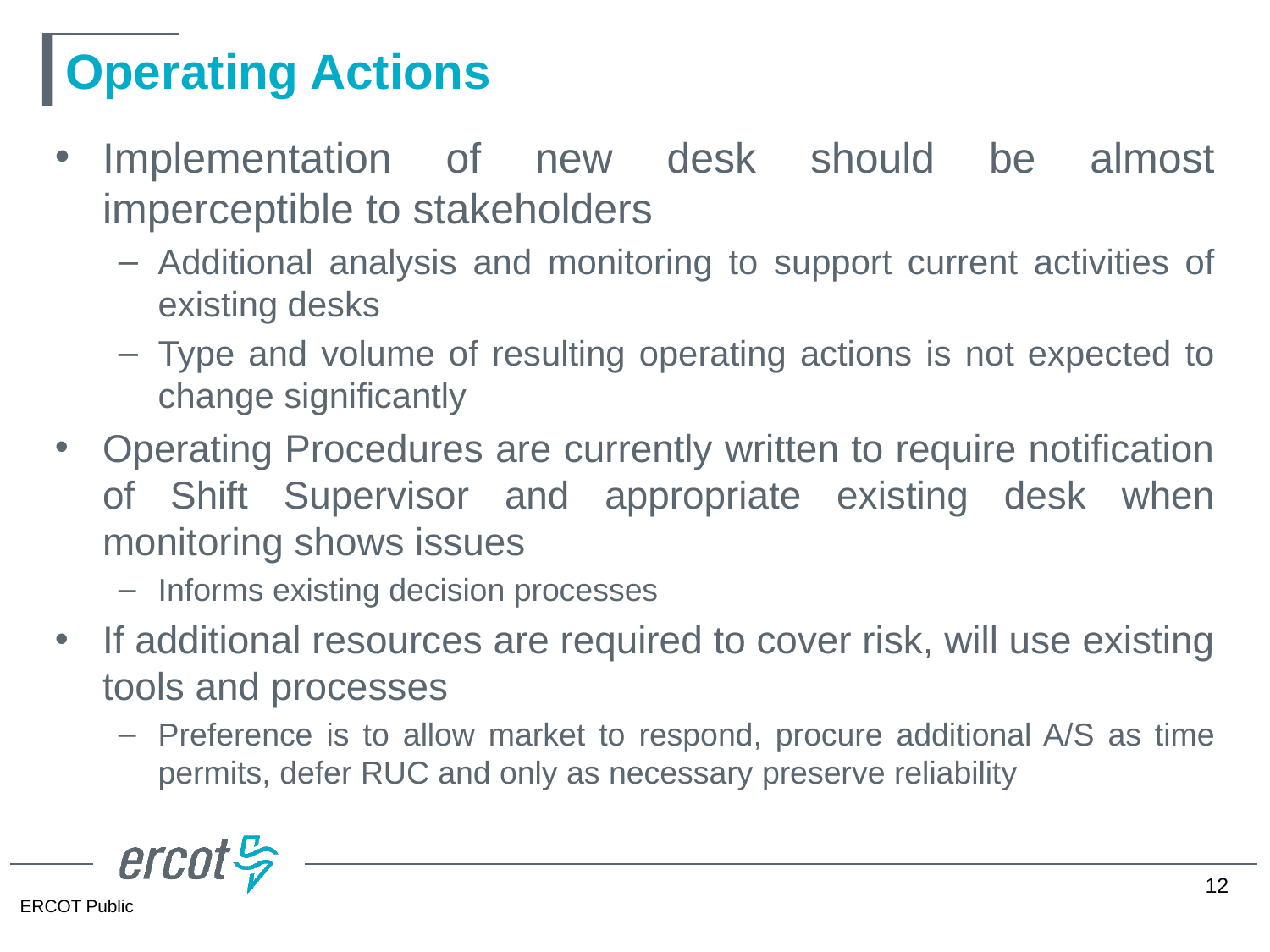

# Operating Actions
Implementation of new desk should be almost imperceptible to stakeholders
Additional analysis and monitoring to support current activities of existing desks
Type and volume of resulting operating actions is not expected to change significantly
Operating Procedures are currently written to require notification of Shift Supervisor and appropriate existing desk when monitoring shows issues
Informs existing decision processes
If additional resources are required to cover risk, will use existing tools and processes
Preference is to allow market to respond, procure additional A/S as time permits, defer RUC and only as necessary preserve reliability

12